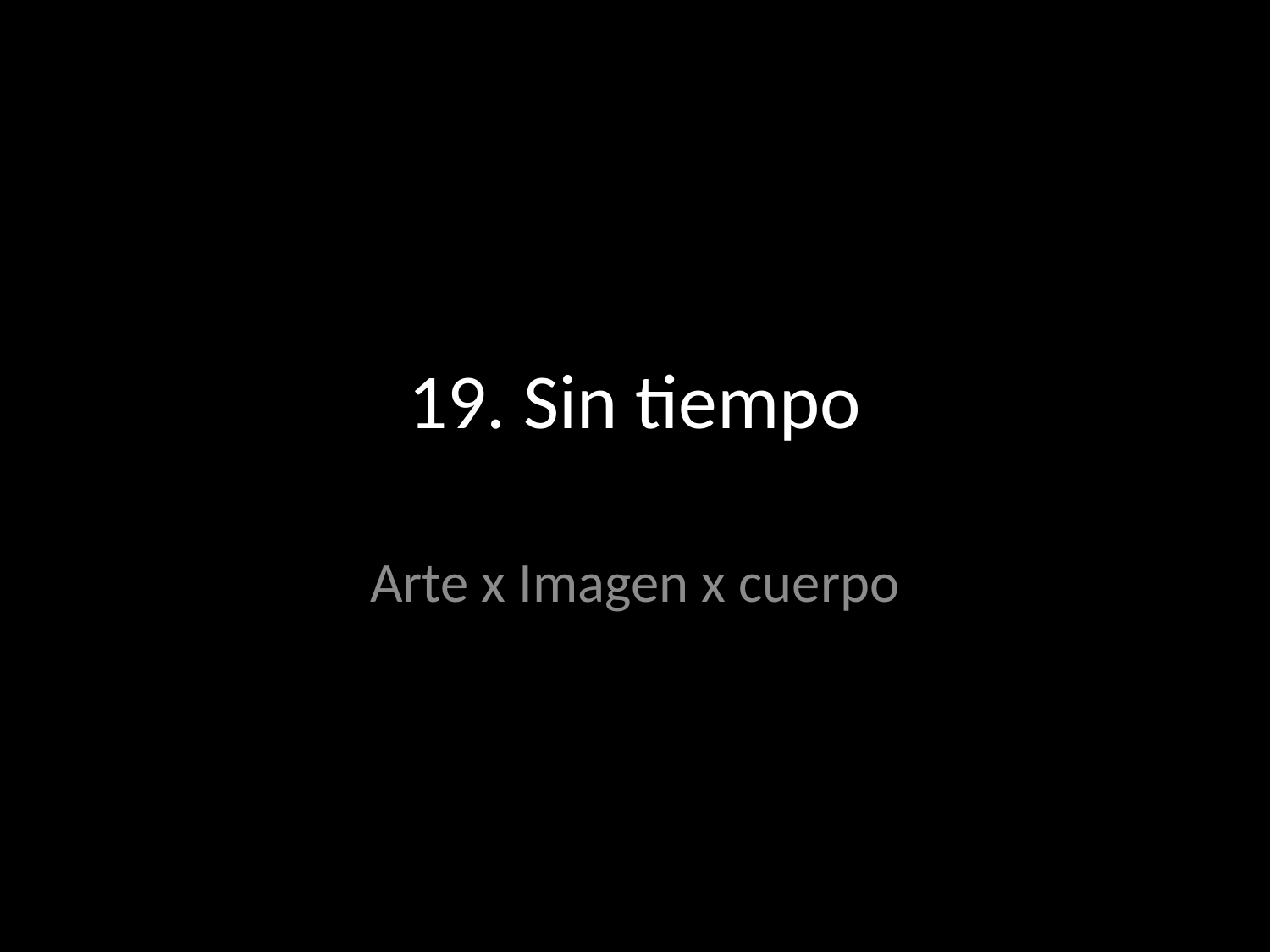

# 19. Sin tiempo
Arte x Imagen x cuerpo